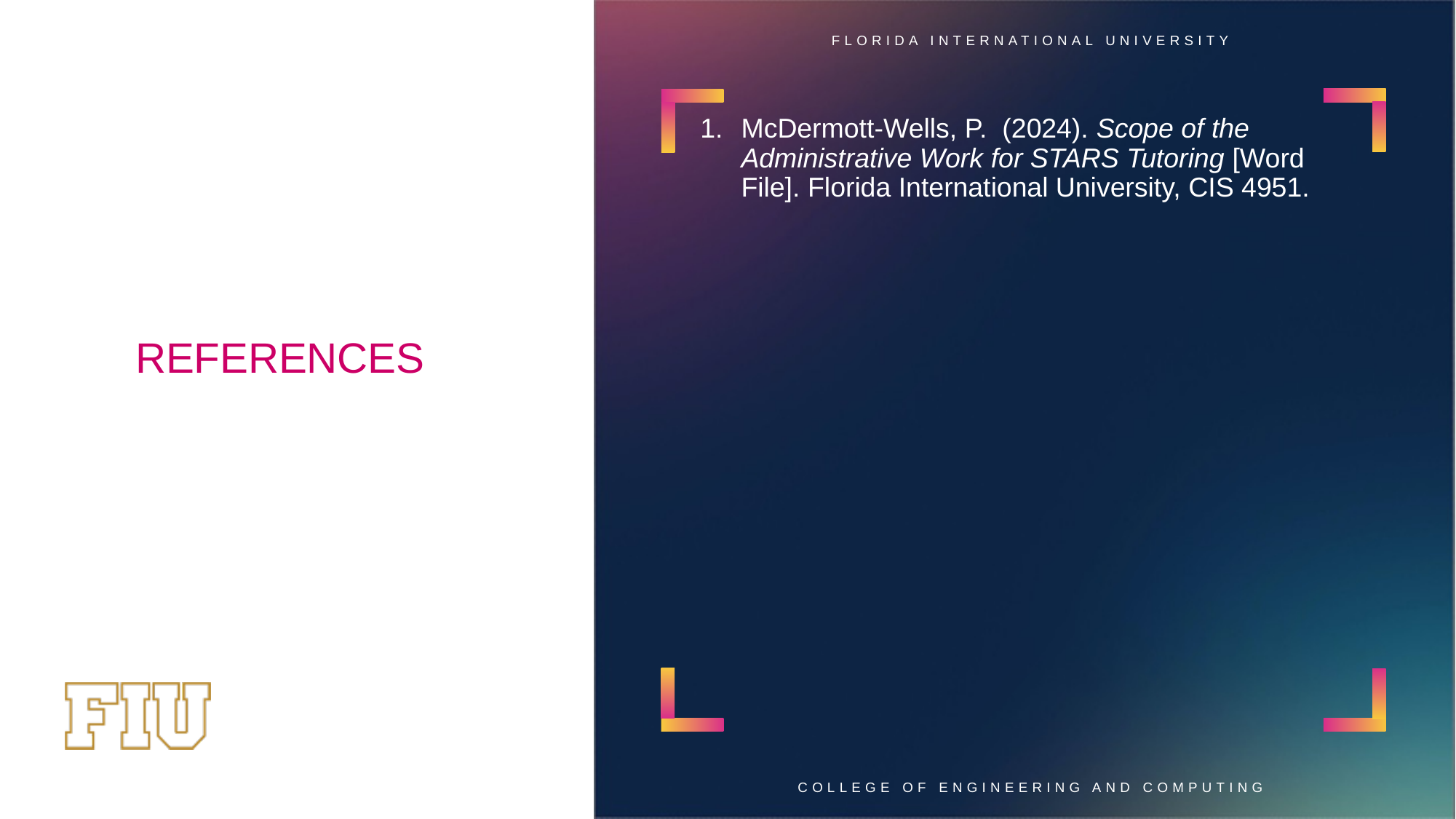

McDermott-Wells, P.  (2024). Scope of the Administrative Work for STARS Tutoring [Word File]. Florida International University, CIS 4951.

# REFERENCES